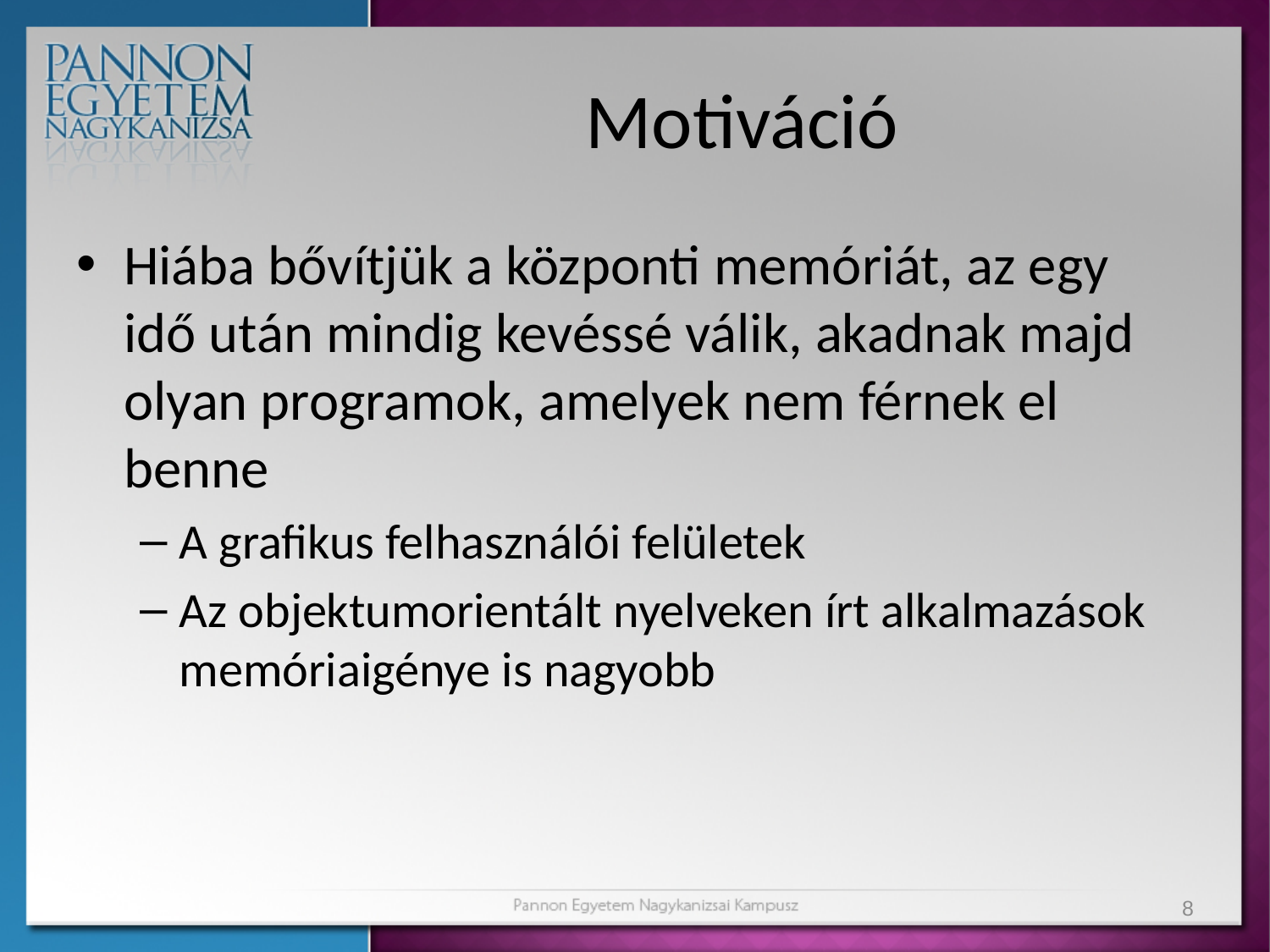

# Motiváció
Hiába bővítjük a központi memóriát, az egy idő után mindig kevéssé válik, akadnak majd olyan programok, amelyek nem férnek el benne
A grafikus felhasználói felületek
Az objektumorientált nyelveken írt alkalmazások memóriaigénye is nagyobb
8